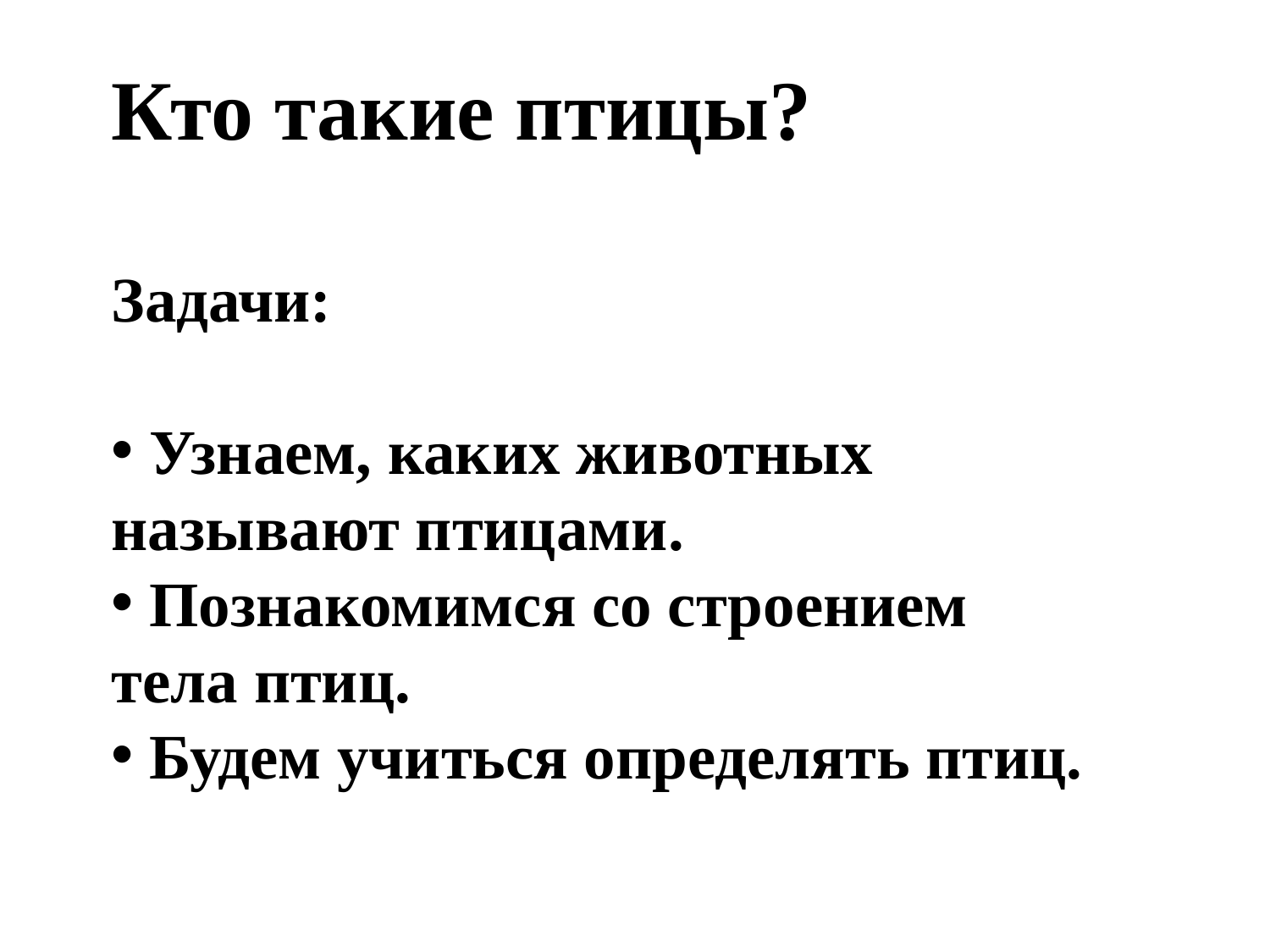

Кто такие птицы?

Задачи:

 Узнаем, каких животных называют птицами.
 Познакомимся со строением тела птиц.
 Будем учиться определять птиц.